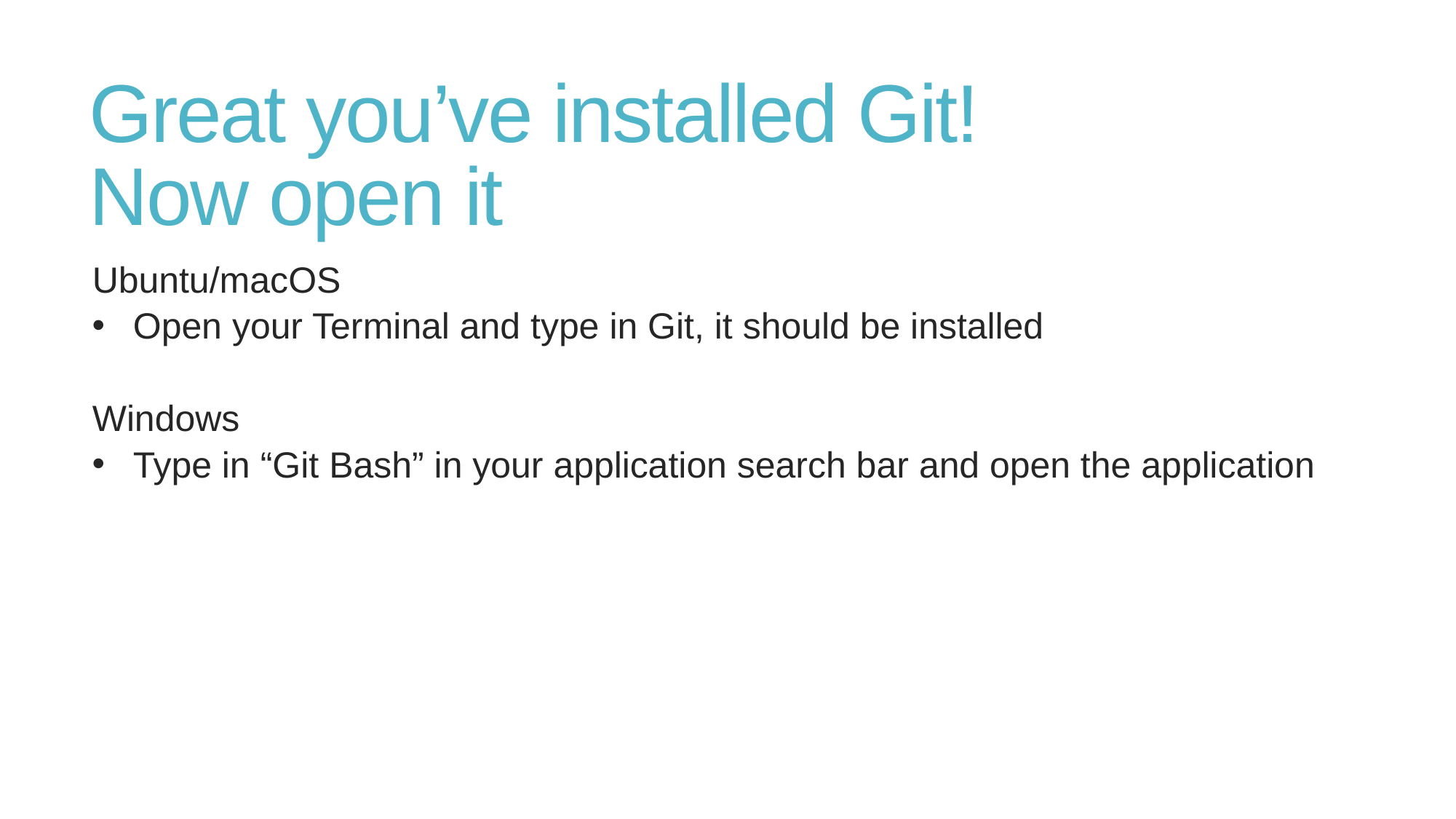

# Great you’ve installed Git! Now open it
Ubuntu/macOS
Open your Terminal and type in Git, it should be installed

Windows
Type in “Git Bash” in your application search bar and open the application